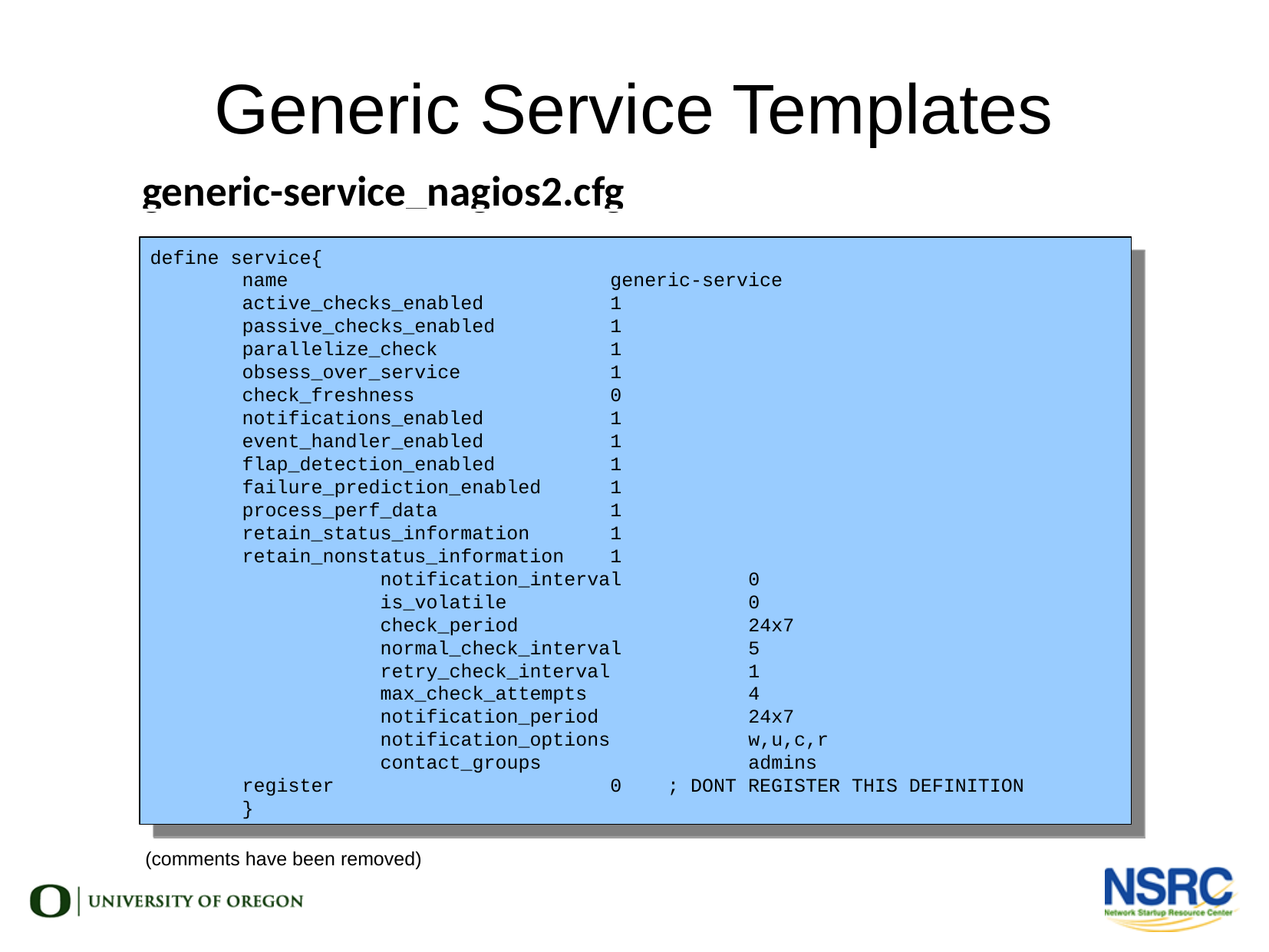

Generic Service Templates
generic-service_nagios2.cfg
define service{
        name                            generic-service
        active_checks_enabled           1
        passive_checks_enabled          1
        parallelize_check               1
        obsess_over_service             1
        check_freshness                 0
        notifications_enabled           1
        event_handler_enabled           1
        flap_detection_enabled          1
        failure_prediction_enabled      1
        process_perf_data               1
        retain_status_information       1
        retain_nonstatus_information    1
		notification_interval           0
		is_volatile                     0
		check_period                    24x7
		normal_check_interval           5
		retry_check_interval            1
		max_check_attempts              4
		notification_period             24x7
		notification_options            w,u,c,r
		contact_groups                  admins
        register                        0    ; DONT REGISTER THIS DEFINITION
        }
(comments have been removed)